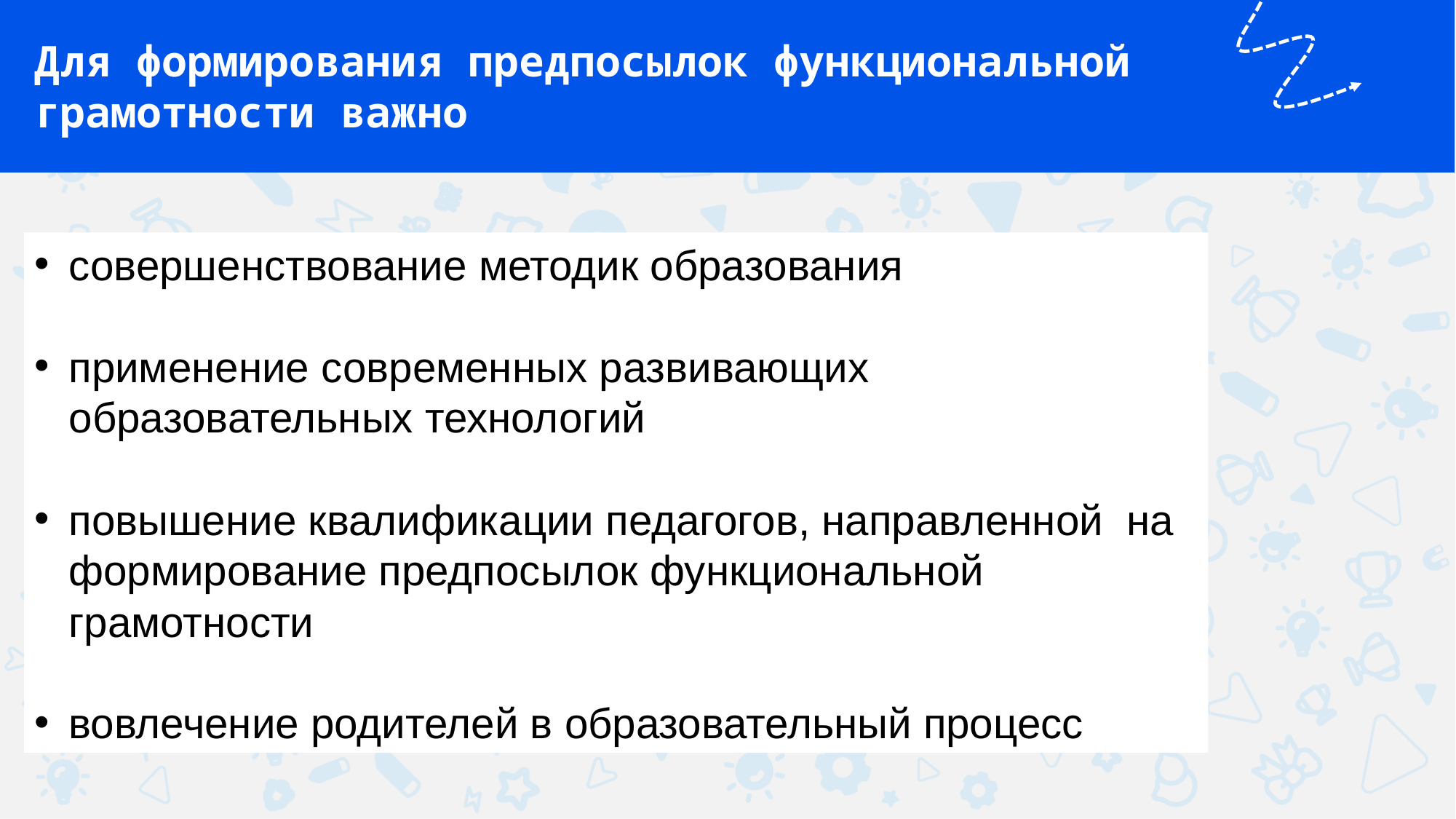

Для формирования предпосылок функциональной грамотности важно
совершенствование методик образования

применение современных развивающих образовательных технологий

повышение квалификации педагогов, направленной  на формирование предпосылок функциональной грамотности

вовлечение родителей в образовательный процесс